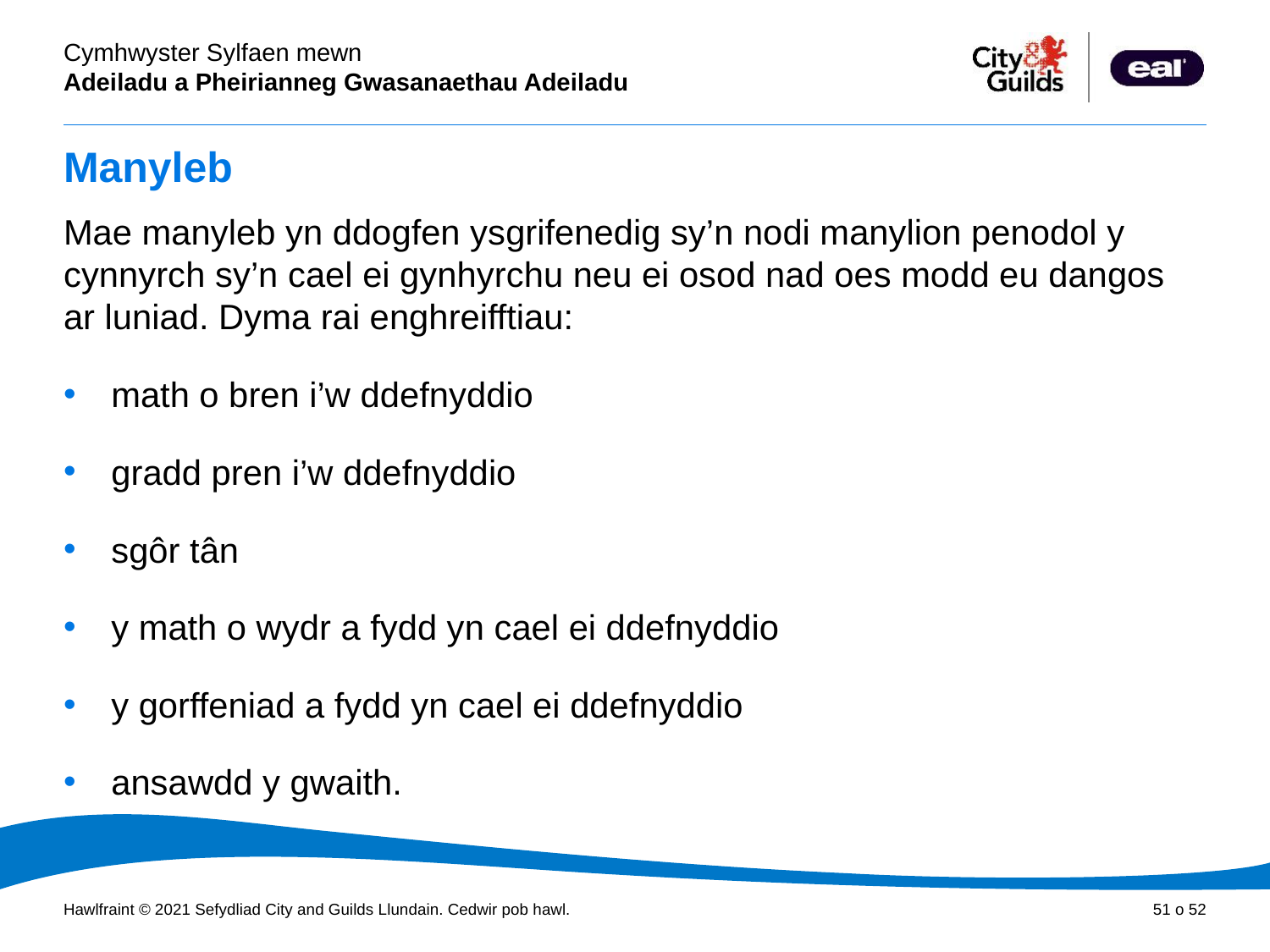

# Manyleb
Mae manyleb yn ddogfen ysgrifenedig sy’n nodi manylion penodol y cynnyrch sy’n cael ei gynhyrchu neu ei osod nad oes modd eu dangos ar luniad. Dyma rai enghreifftiau:
math o bren i’w ddefnyddio
gradd pren i’w ddefnyddio
sgôr tân
y math o wydr a fydd yn cael ei ddefnyddio
y gorffeniad a fydd yn cael ei ddefnyddio
ansawdd y gwaith.